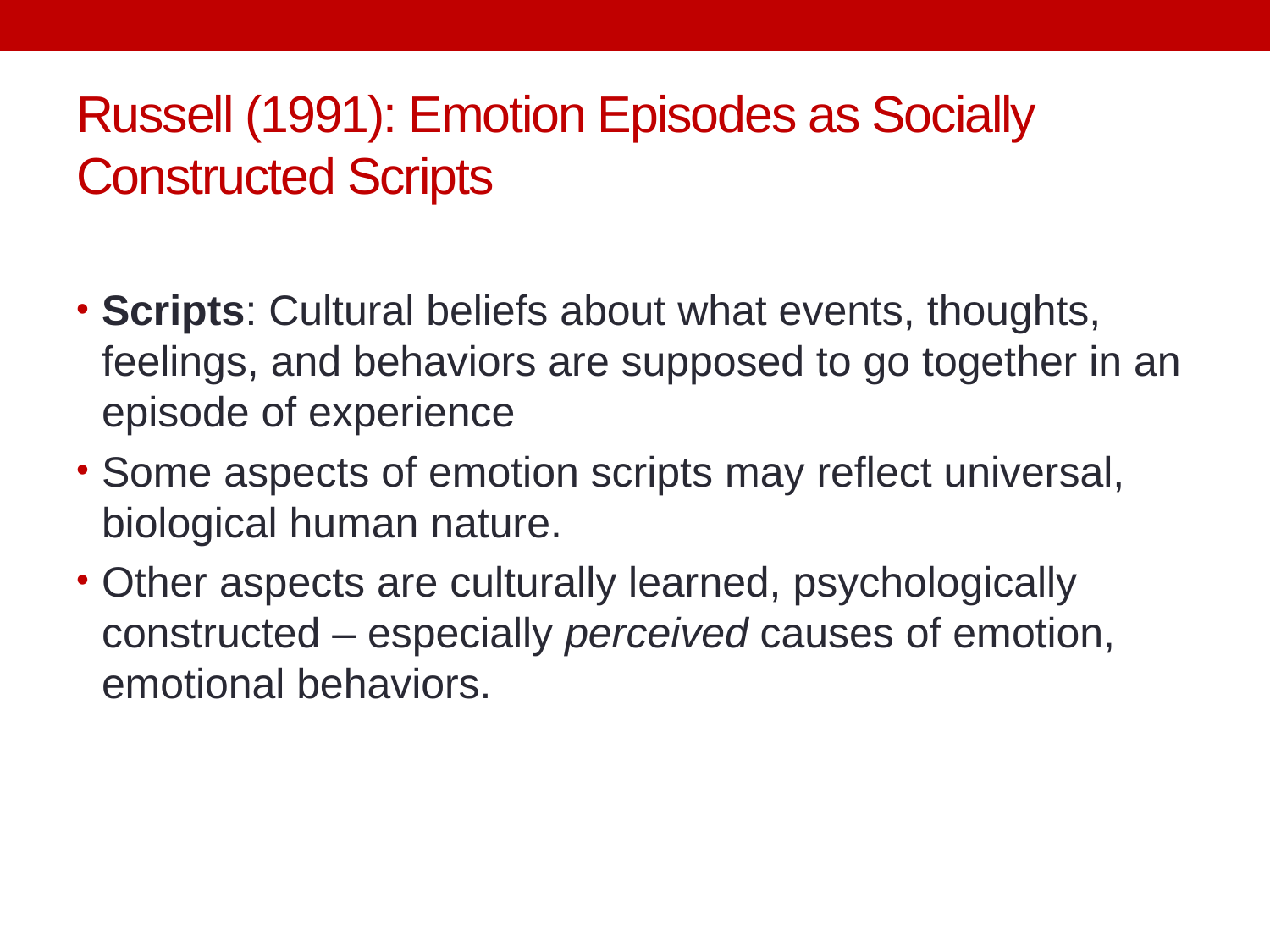

# Russell (1991): Emotion Episodes as Socially Constructed Scripts
Scripts: Cultural beliefs about what events, thoughts, feelings, and behaviors are supposed to go together in an episode of experience
Some aspects of emotion scripts may reflect universal, biological human nature.
Other aspects are culturally learned, psychologically constructed – especially perceived causes of emotion, emotional behaviors.